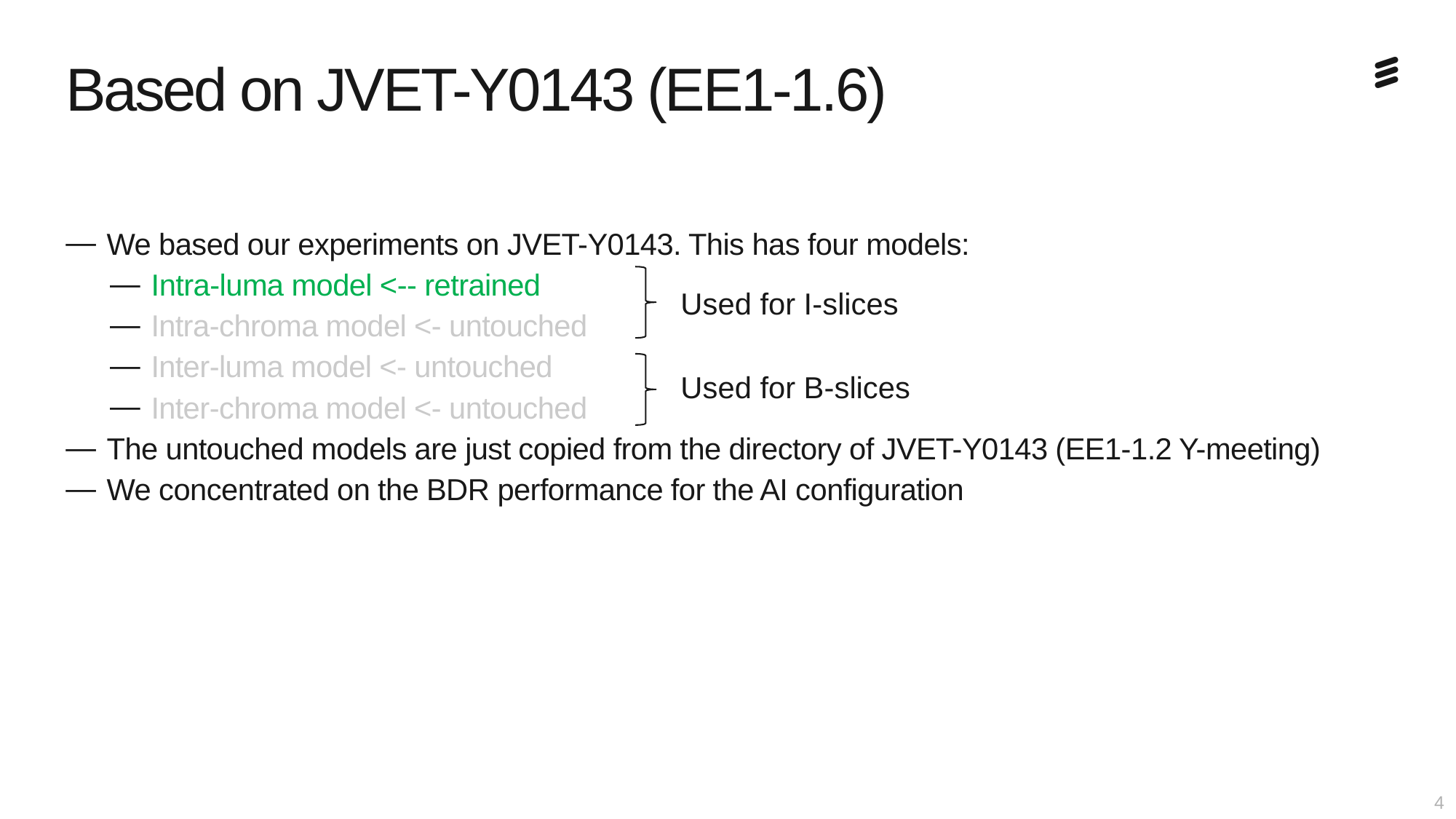

# Based on JVET-Y0143 (EE1-1.6)
We based our experiments on JVET-Y0143. This has four models:
Intra-luma model <-- retrained
Intra-chroma model <- untouched
Inter-luma model <- untouched
Inter-chroma model <- untouched
The untouched models are just copied from the directory of JVET-Y0143 (EE1-1.2 Y-meeting)
We concentrated on the BDR performance for the AI configuration

Used for I-slices

Used for B-slices

4